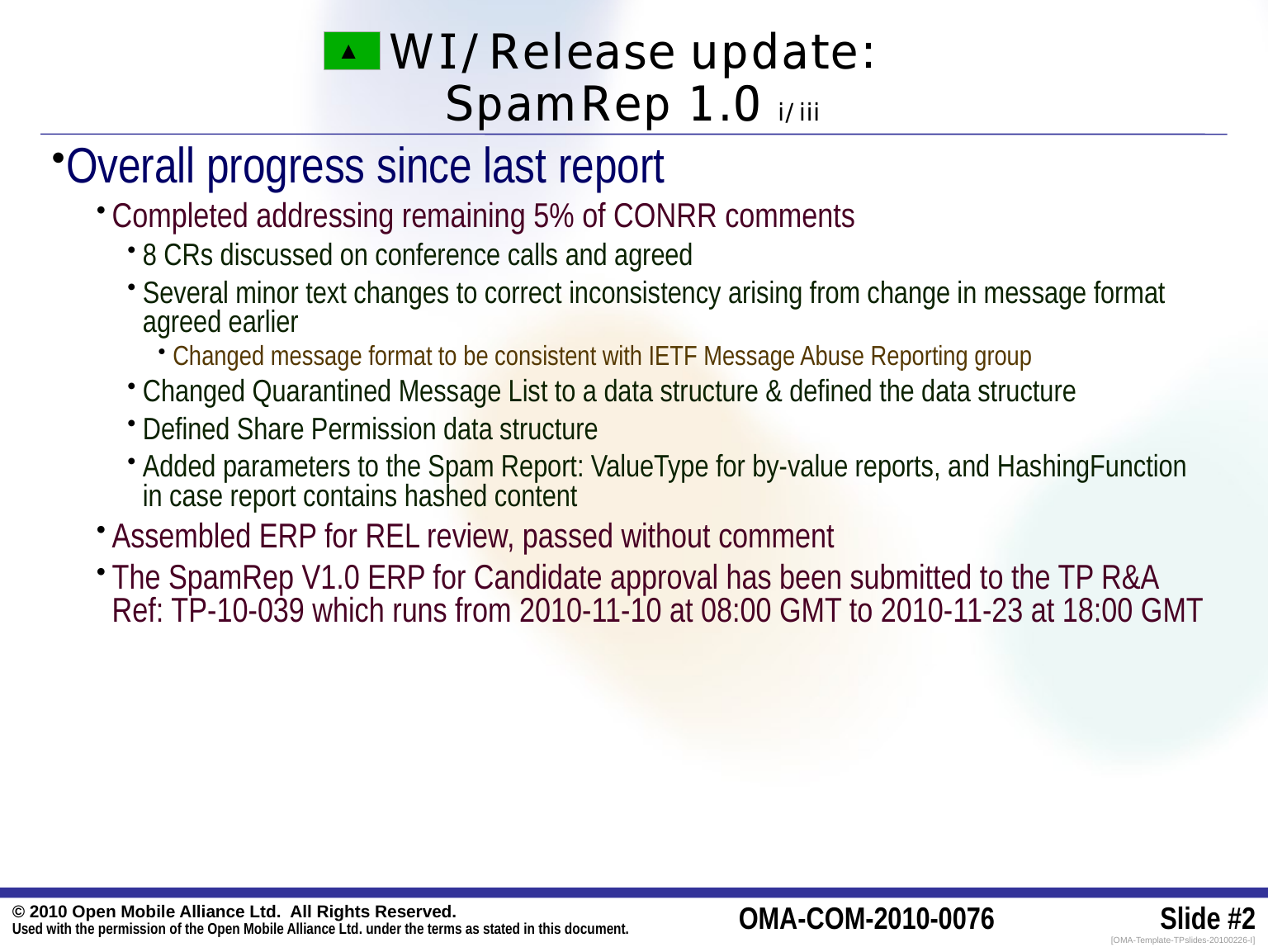

WI/Release update:
SpamRep 1.0 i/iii
►
▲
▲
▼
Overall progress since last report
Completed addressing remaining 5% of CONRR comments
8 CRs discussed on conference calls and agreed
Several minor text changes to correct inconsistency arising from change in message format agreed earlier
Changed message format to be consistent with IETF Message Abuse Reporting group
Changed Quarantined Message List to a data structure & defined the data structure
Defined Share Permission data structure
Added parameters to the Spam Report: ValueType for by-value reports, and HashingFunction in case report contains hashed content
Assembled ERP for REL review, passed without comment
The SpamRep V1.0 ERP for Candidate approval has been submitted to the TP R&A Ref: TP-10-039 which runs from 2010-11-10 at 08:00 GMT to 2010-11-23 at 18:00 GMT